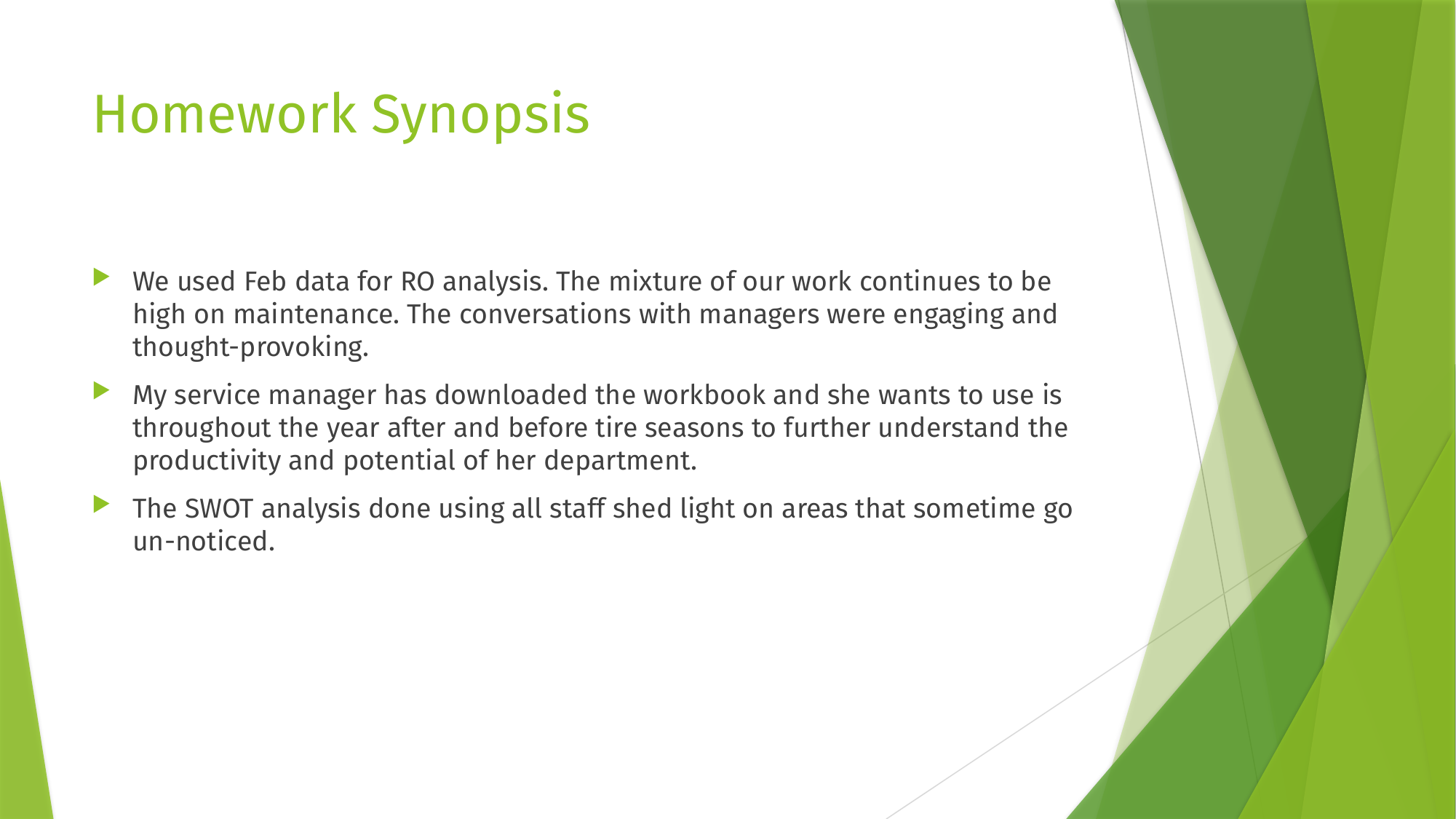

# Homework Synopsis
We used Feb data for RO analysis. The mixture of our work continues to be high on maintenance. The conversations with managers were engaging and thought-provoking.
My service manager has downloaded the workbook and she wants to use is throughout the year after and before tire seasons to further understand the productivity and potential of her department.
The SWOT analysis done using all staff shed light on areas that sometime go un-noticed.